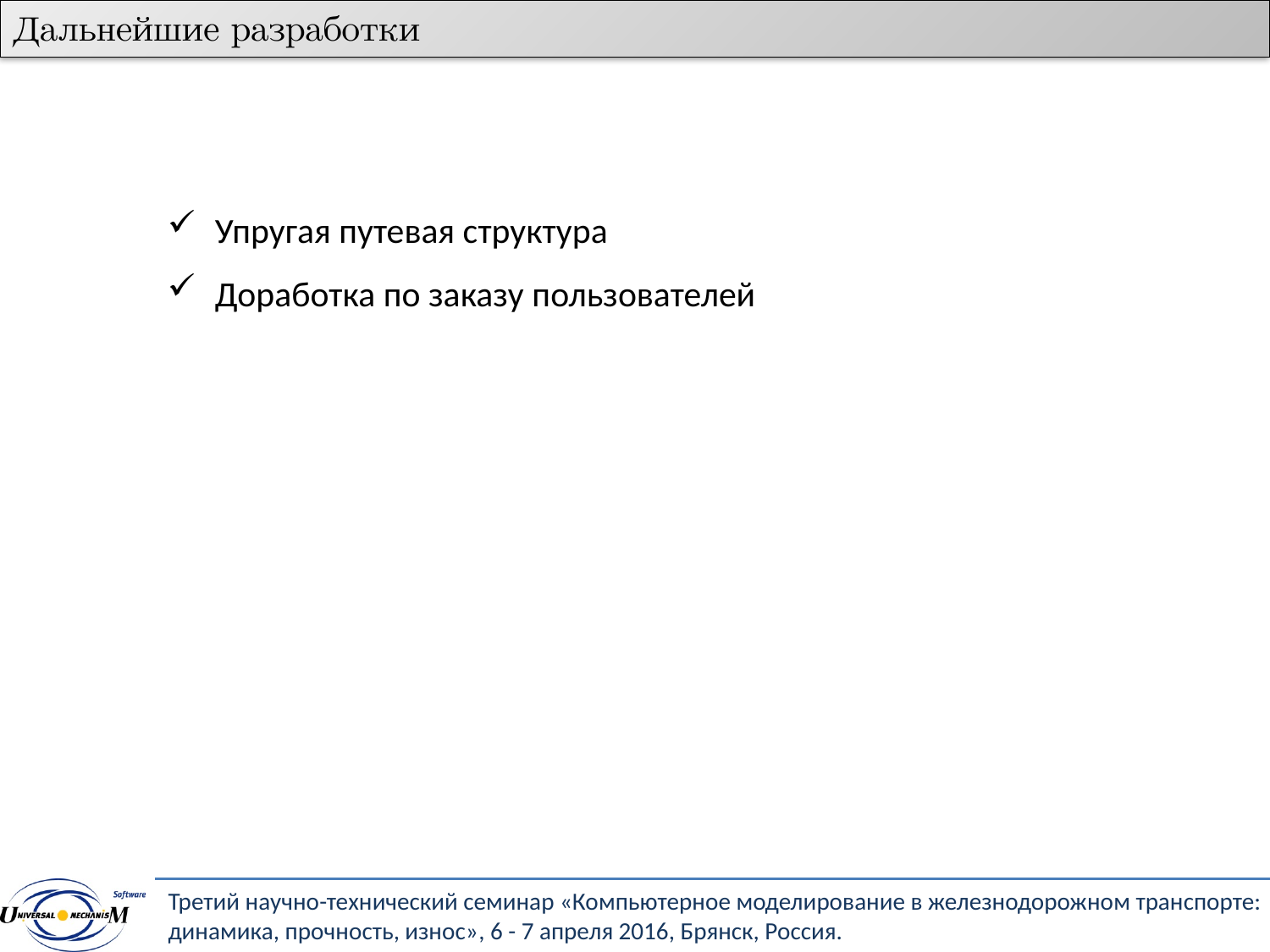

Дальнейшие разработки
Упругая путевая структура
Доработка по заказу пользователей